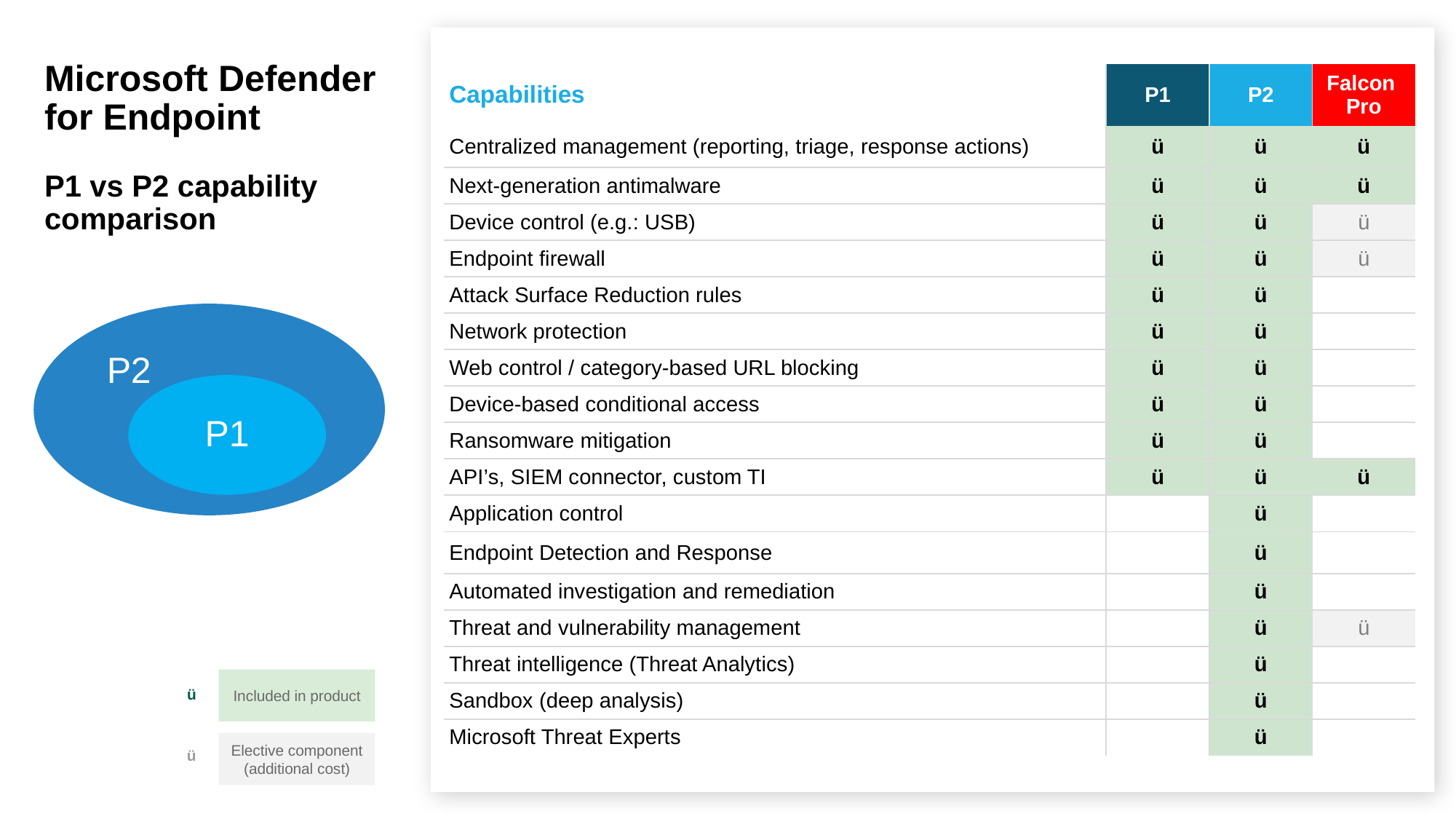

Microsoft Defender
for Endpoint

P1 vs P2 capability comparison
| Capabilities | P1 | P2 | Falcon  Pro |
| --- | --- | --- | --- |
| Centralized management (reporting, triage, response actions) | ü | ü | ü |
| Next-generation antimalware | ü | ü | ü |
| Device control (e.g.: USB) | ü | ü | ü |
| Endpoint firewall | ü | ü | ü |
| Attack Surface Reduction rules | ü | ü |  |
| Network protection | ü | ü |  |
| Web control / category-based URL blocking | ü | ü |  |
| Device-based conditional access | ü | ü |  |
| Ransomware mitigation | ü | ü |  |
| API’s, SIEM connector, custom TI | ü | ü | ü |
| Application control |  | ü |  |
| Endpoint Detection and Response |  | ü |  |
| Automated investigation and remediation |  | ü |  |
| Threat and vulnerability management |  | ü | ü |
| Threat intelligence (Threat Analytics) |  | ü |  |
| Sandbox (deep analysis) |  | ü |  |
| Microsoft Threat Experts |  | ü |  |
P2
P1
Included in product
ü
Elective component (additional cost)
ü